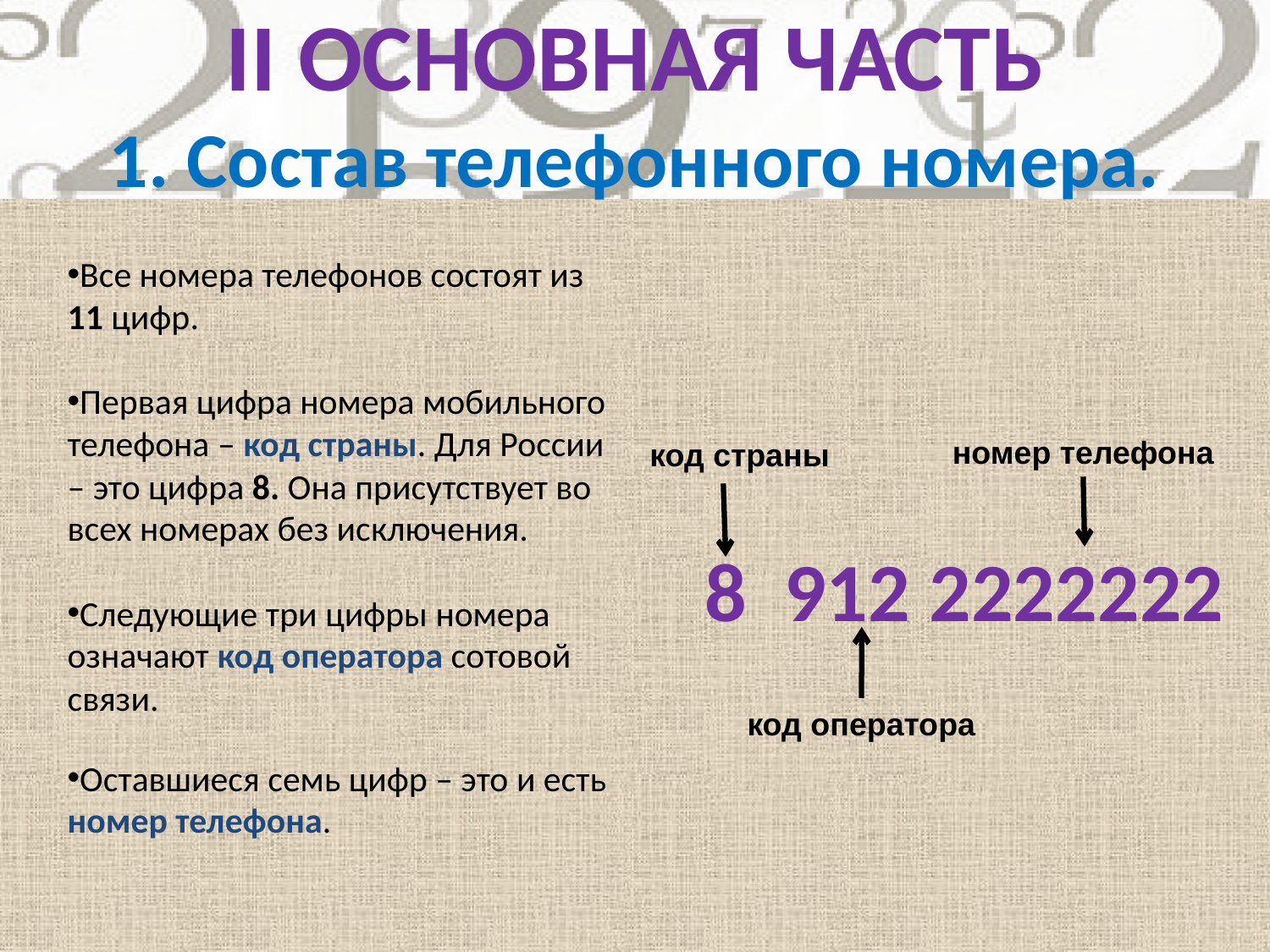

II ОСНОВНАЯ ЧАСТЬ
1. Состав телефонного номера.
Все номера телефонов состоят из 11 цифр.

Первая цифра номера мобильного телефона – код страны. Для России – это цифра 8. Она присутствует во всех номерах без исключения.

Следующие три цифры номера означают код оператора сотовой связи.

Оставшиеся семь цифр – это и есть номер телефона.

 8  912 2222222

номер телефона
код страны
код оператора